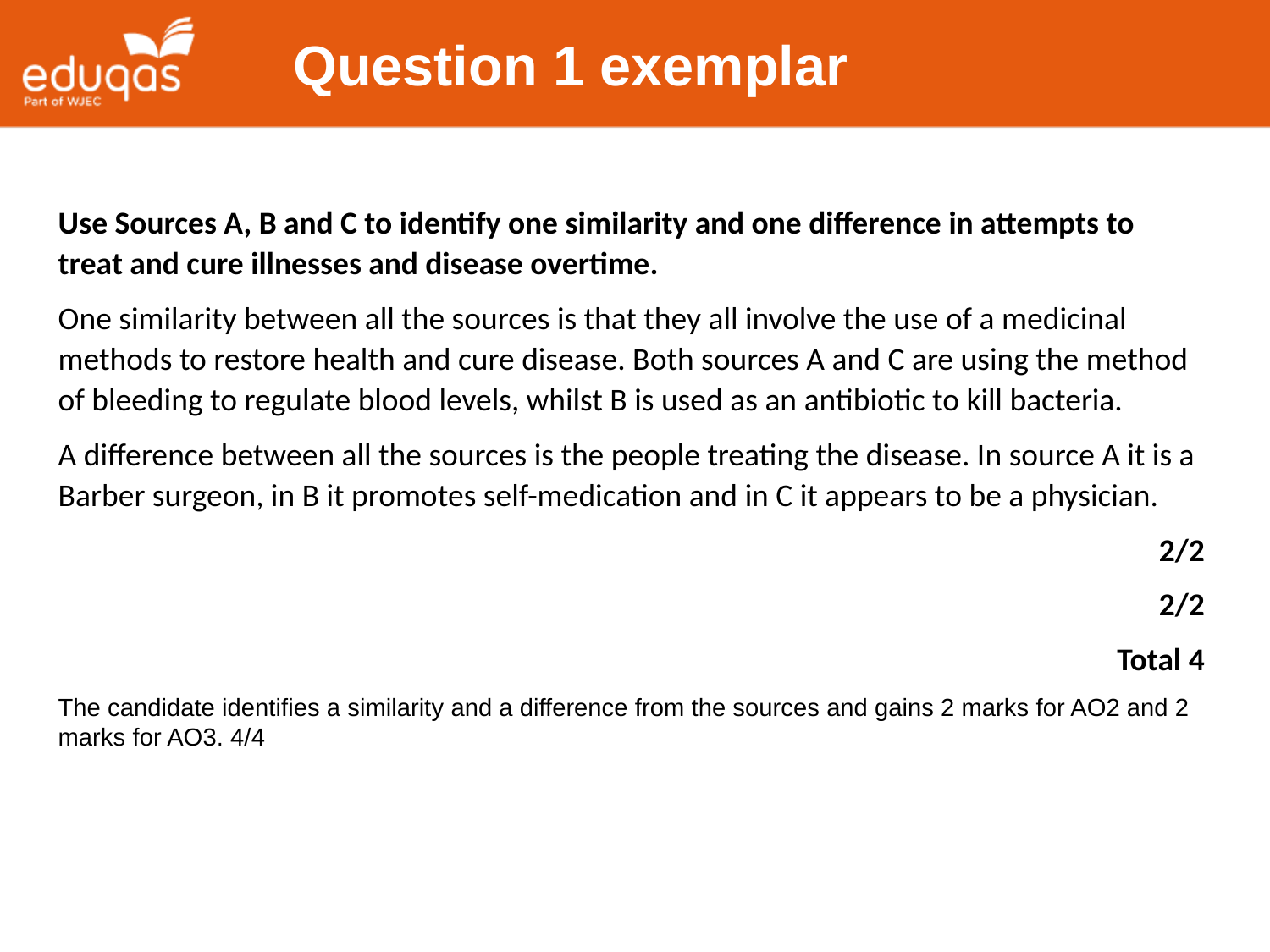

# Question 1 exemplar

Use Sources A, B and C to identify one similarity and one difference in attempts to treat and cure illnesses and disease overtime.
One similarity between all the sources is that they all involve the use of a medicinal methods to restore health and cure disease. Both sources A and C are using the method of bleeding to regulate blood levels, whilst B is used as an antibiotic to kill bacteria.
A difference between all the sources is the people treating the disease. In source A it is a Barber surgeon, in B it promotes self-medication and in C it appears to be a physician.
2/2
2/2
Total 4
The candidate identifies a similarity and a difference from the sources and gains 2 marks for AO2 and 2 marks for AO3. 4/4